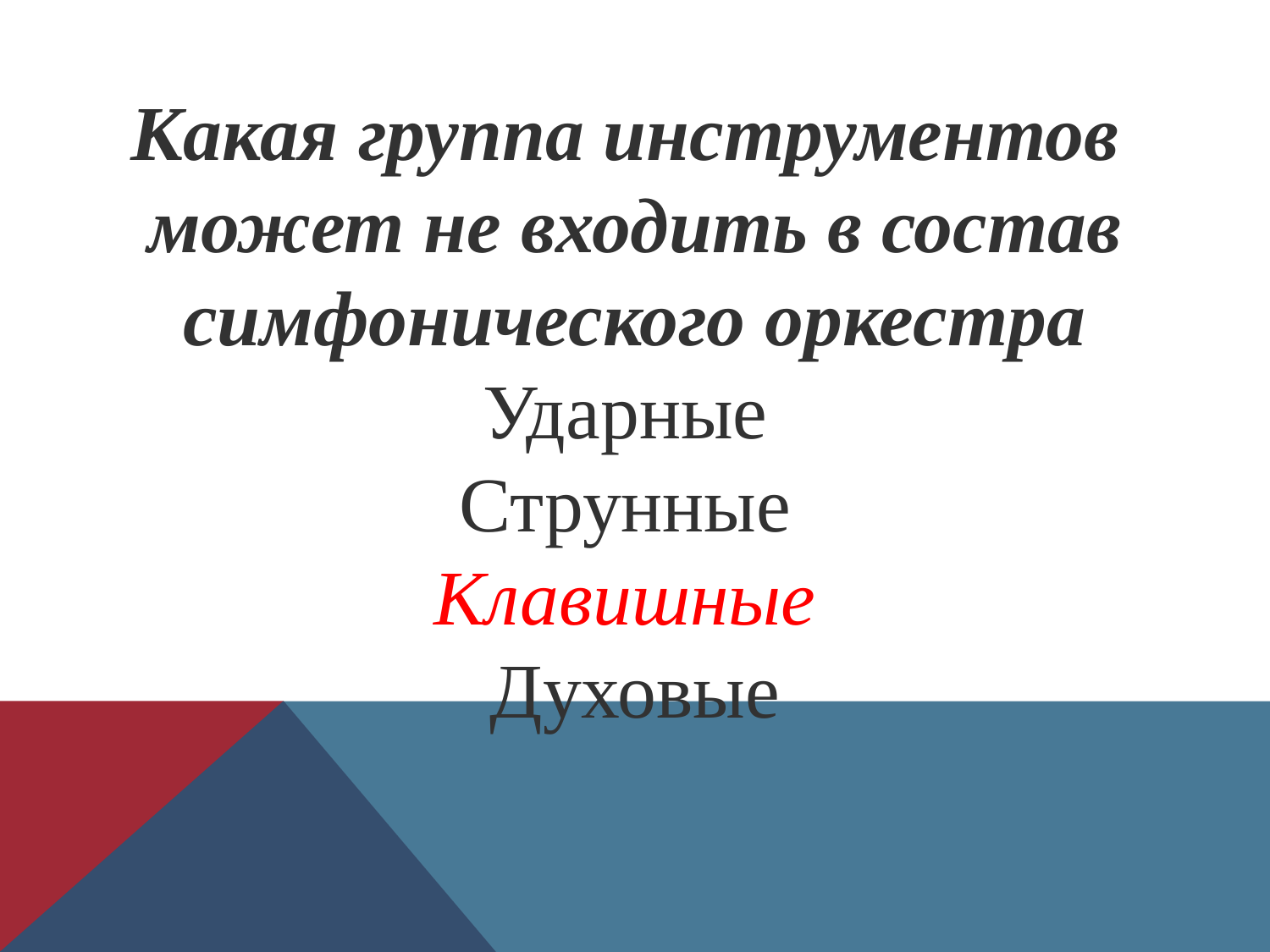

Какая группа инструментов
может не входить в состав
 симфонического оркестра
Ударные
Струнные
Клавишные
Духовые